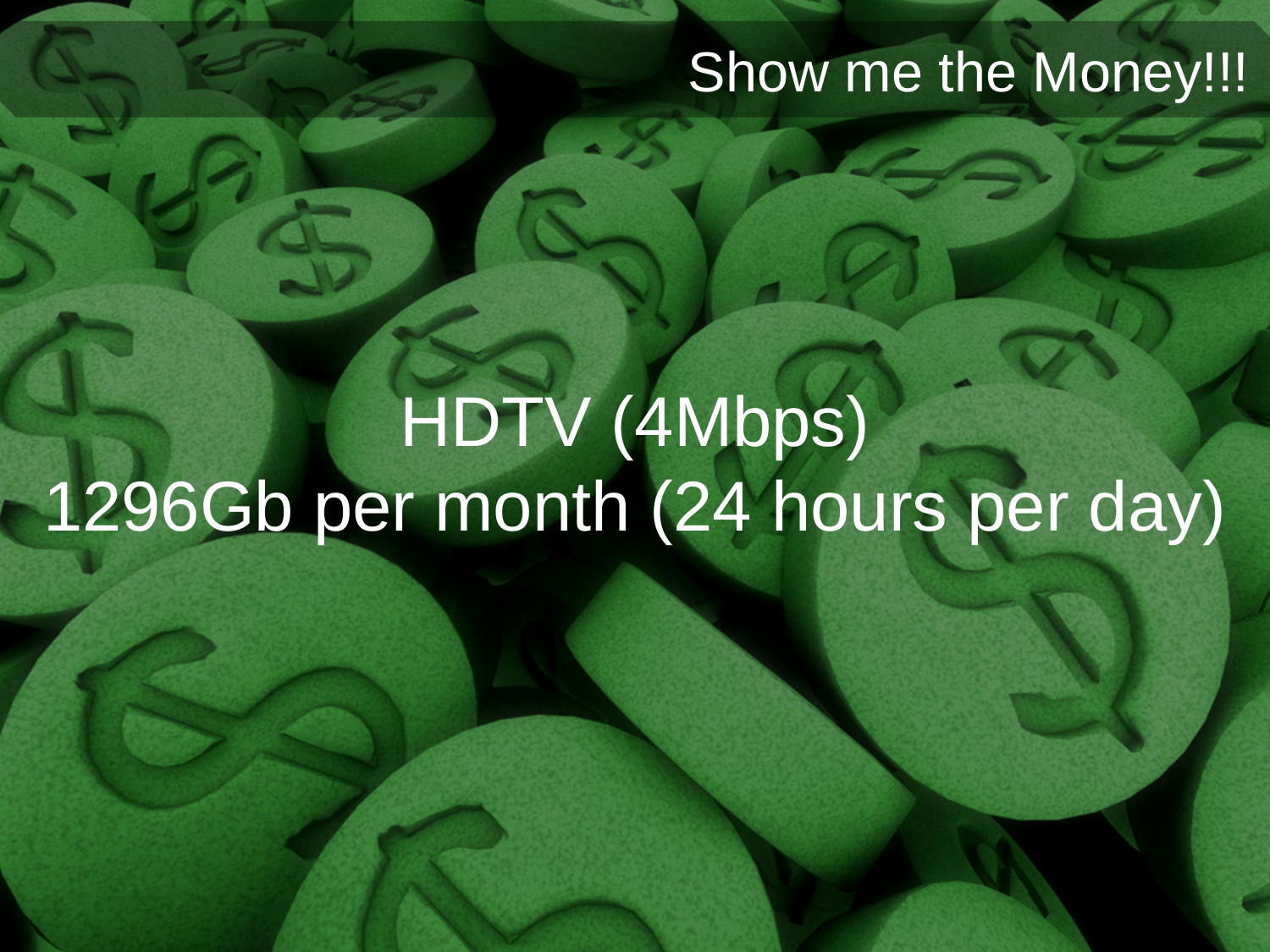

HDTV (4Mbps)
1296Gb per month (24 hours per day)